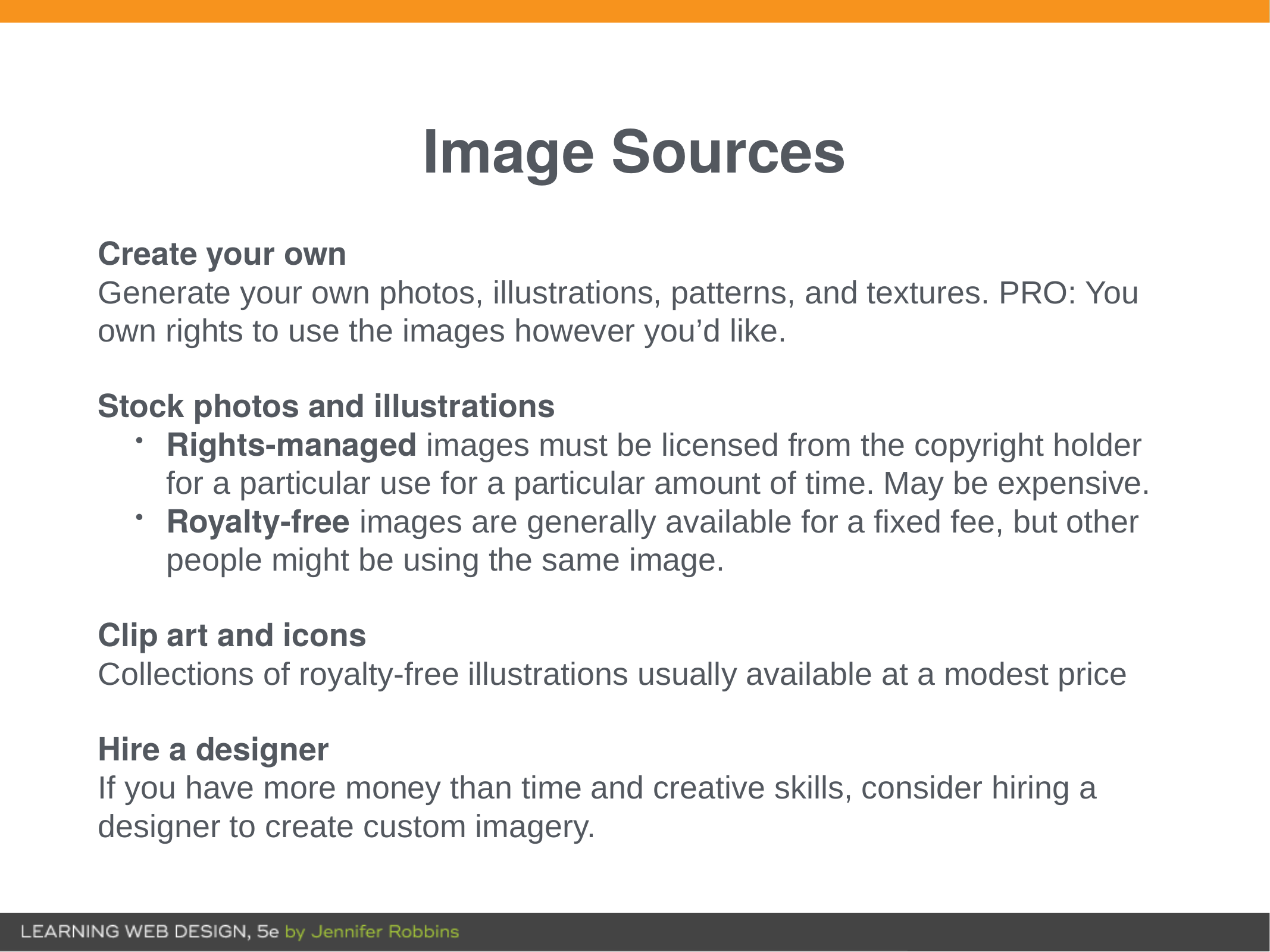

# Image Sources
Create your own
Generate your own photos, illustrations, patterns, and textures. PRO: You own rights to use the images however you’d like.
Stock photos and illustrations
Rights-managed images must be licensed from the copyright holder for a particular use for a particular amount of time. May be expensive.
Royalty-free images are generally available for a fixed fee, but other people might be using the same image.
Clip art and icons
Collections of royalty-free illustrations usually available at a modest price
Hire a designer
If you have more money than time and creative skills, consider hiring a designer to create custom imagery.